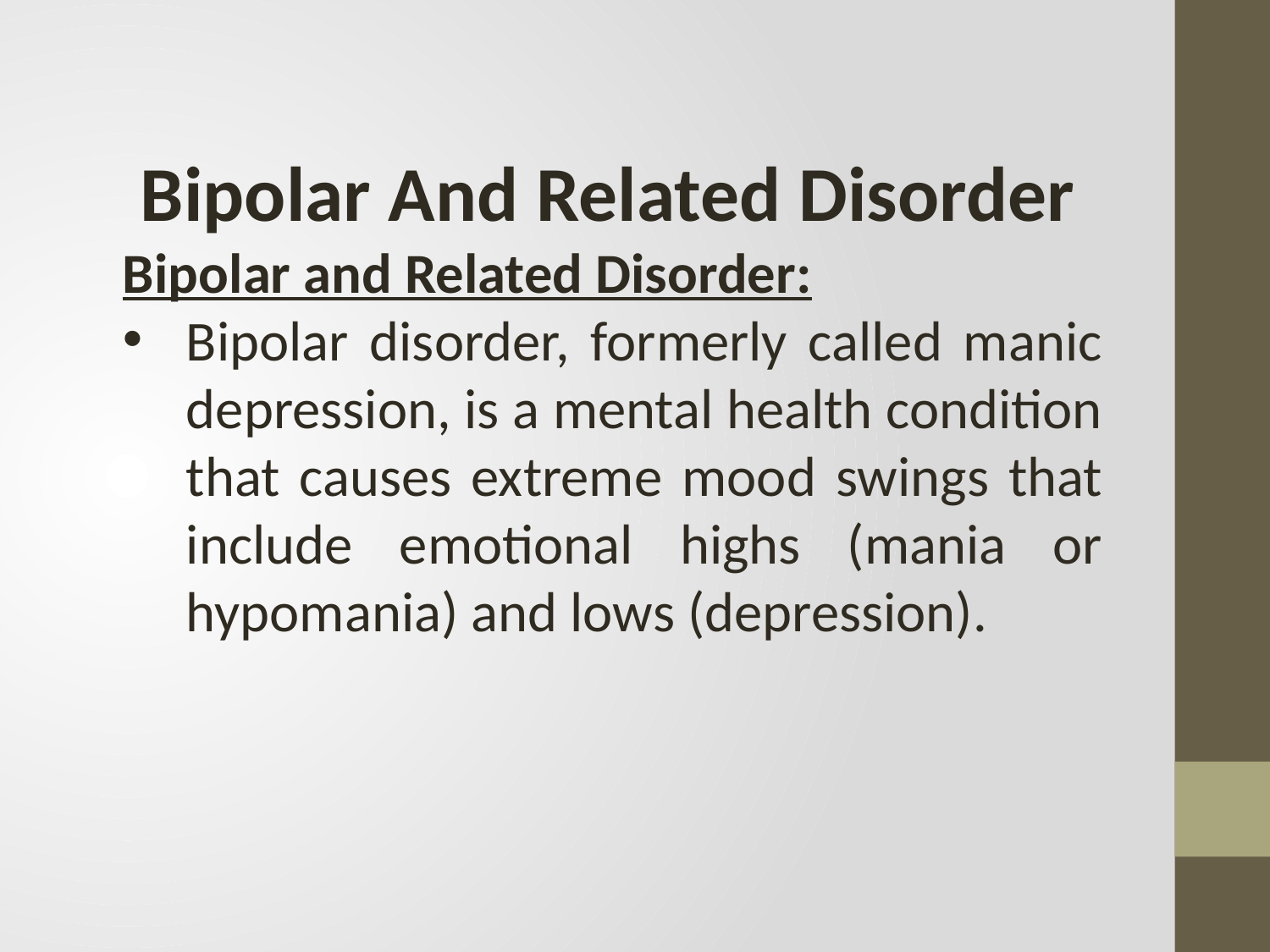

Bipolar And Related Disorder
Bipolar and Related Disorder:
Bipolar disorder, formerly called manic depression, is a mental health condition that causes extreme mood swings that include emotional highs (mania or hypomania) and lows (depression).